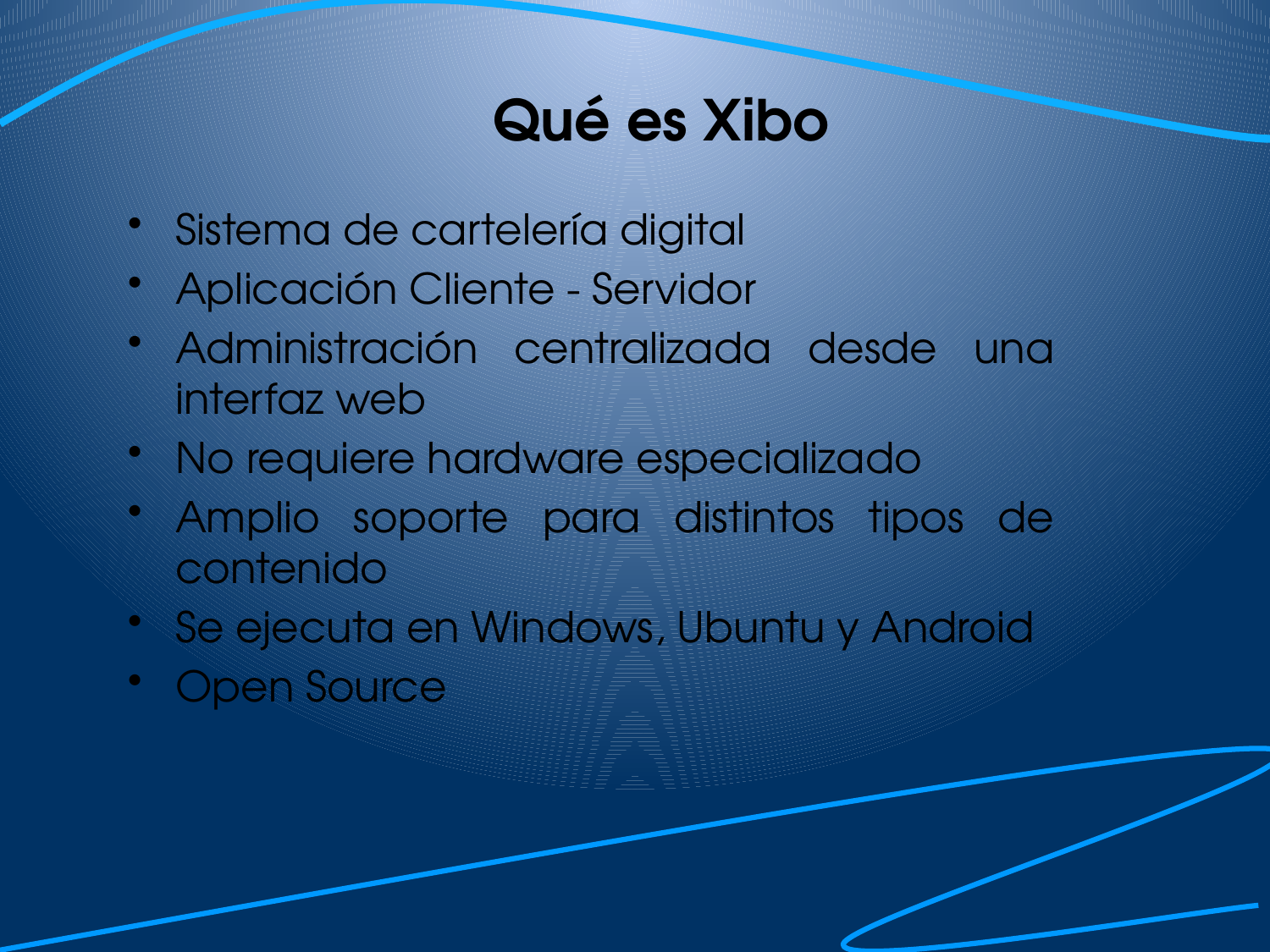

# Qué es Xibo
Sistema de cartelería digital
Aplicación Cliente - Servidor
Administración centralizada desde una interfaz web
No requiere hardware especializado
Amplio soporte para distintos tipos de contenido
Se ejecuta en Windows, Ubuntu y Android
Open Source